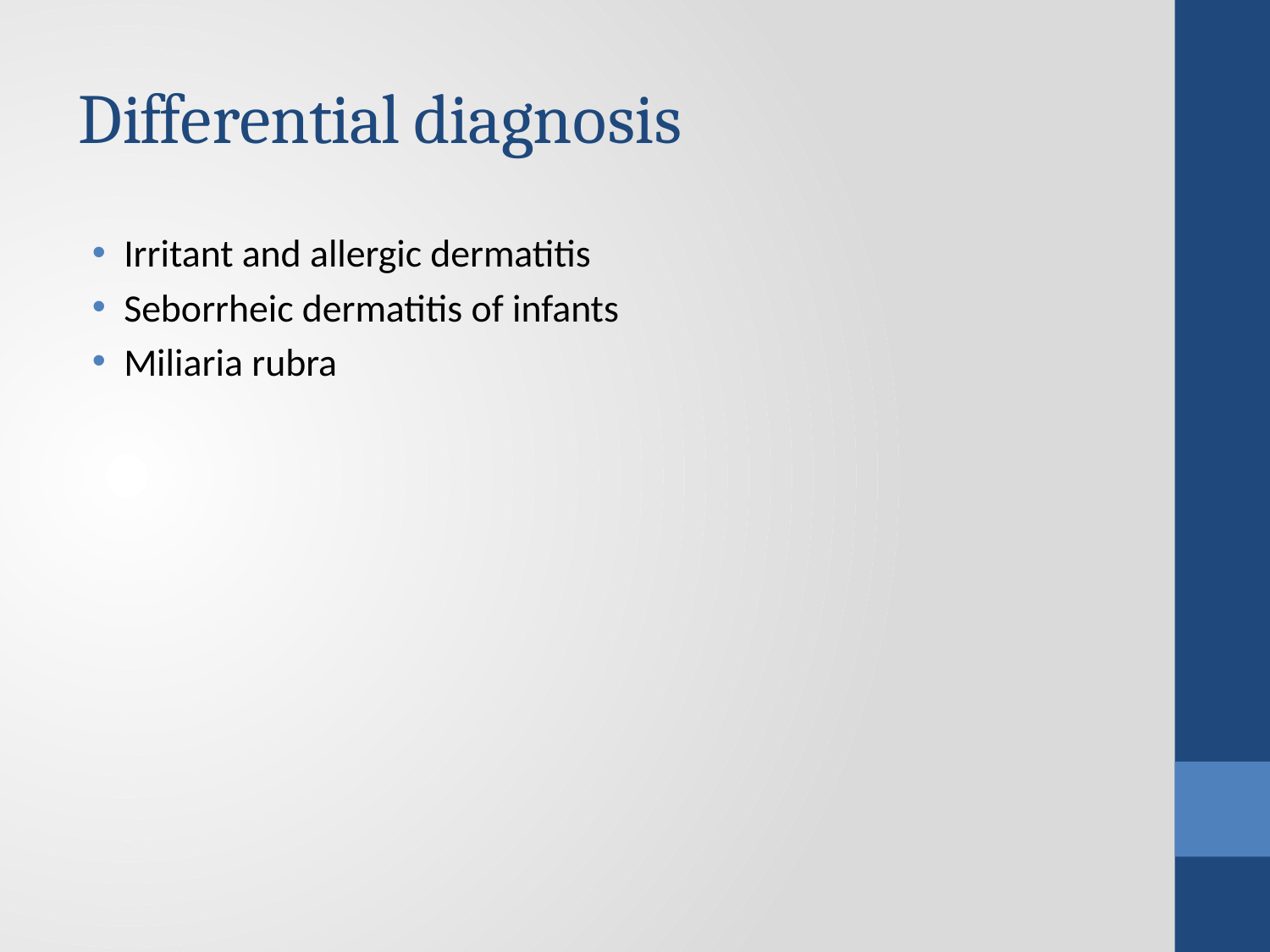

# Differential diagnosis
Irritant and allergic dermatitis
Seborrheic dermatitis of infants
Miliaria rubra